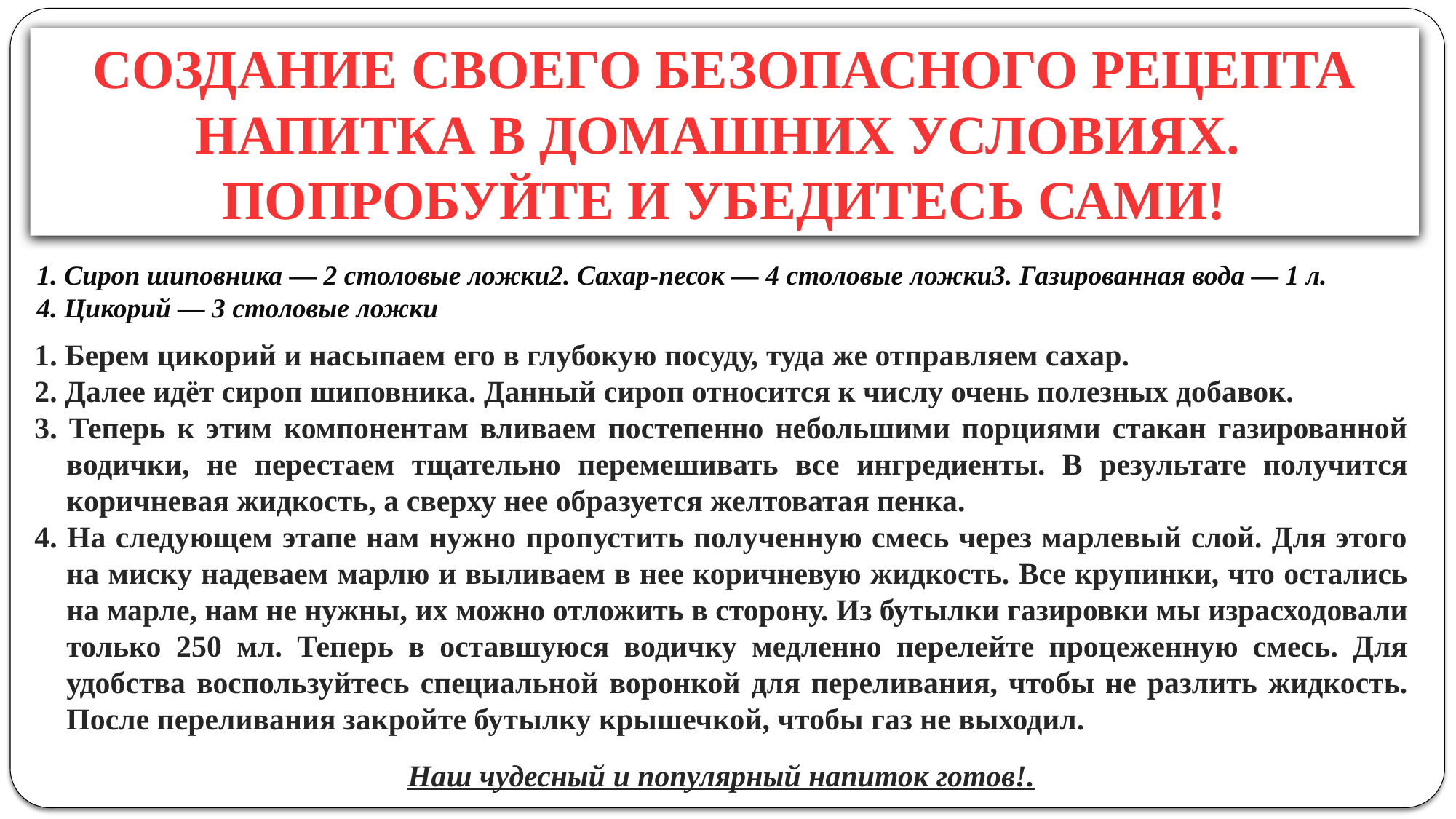

СОЗДАНИЕ СВОЕГО БЕЗОПАСНОГО РЕЦЕПТА НАПИТКА В ДОМАШНИХ УСЛОВИЯХ.
ПОПРОБУЙТЕ И УБЕДИТЕСЬ САМИ!
1. Сироп шиповника — 2 столовые ложки2. Сахар-песок — 4 столовые ложки3. Газированная вода — 1 л.
4. Цикорий — 3 столовые ложки
1. Берем цикорий и насыпаем его в глубокую посуду, туда же отправляем сахар.
2. Далее идёт сироп шиповника. Данный сироп относится к числу очень полезных добавок.
3. Теперь к этим компонентам вливаем постепенно небольшими порциями стакан газированной водички, не перестаем тщательно перемешивать все ингредиенты. В результате получится коричневая жидкость, а сверху нее образуется желтоватая пенка.
4. На следующем этапе нам нужно пропустить полученную смесь через марлевый слой. Для этого на миску надеваем марлю и выливаем в нее коричневую жидкость. Все крупинки, что остались на марле, нам не нужны, их можно отложить в сторону. Из бутылки газировки мы израсходовали только 250 мл. Теперь в оставшуюся водичку медленно перелейте процеженную смесь. Для удобства воспользуйтесь специальной воронкой для переливания, чтобы не разлить жидкость. После переливания закройте бутылку крышечкой, чтобы газ не выходил.

Наш чудесный и популярный напиток готов!.